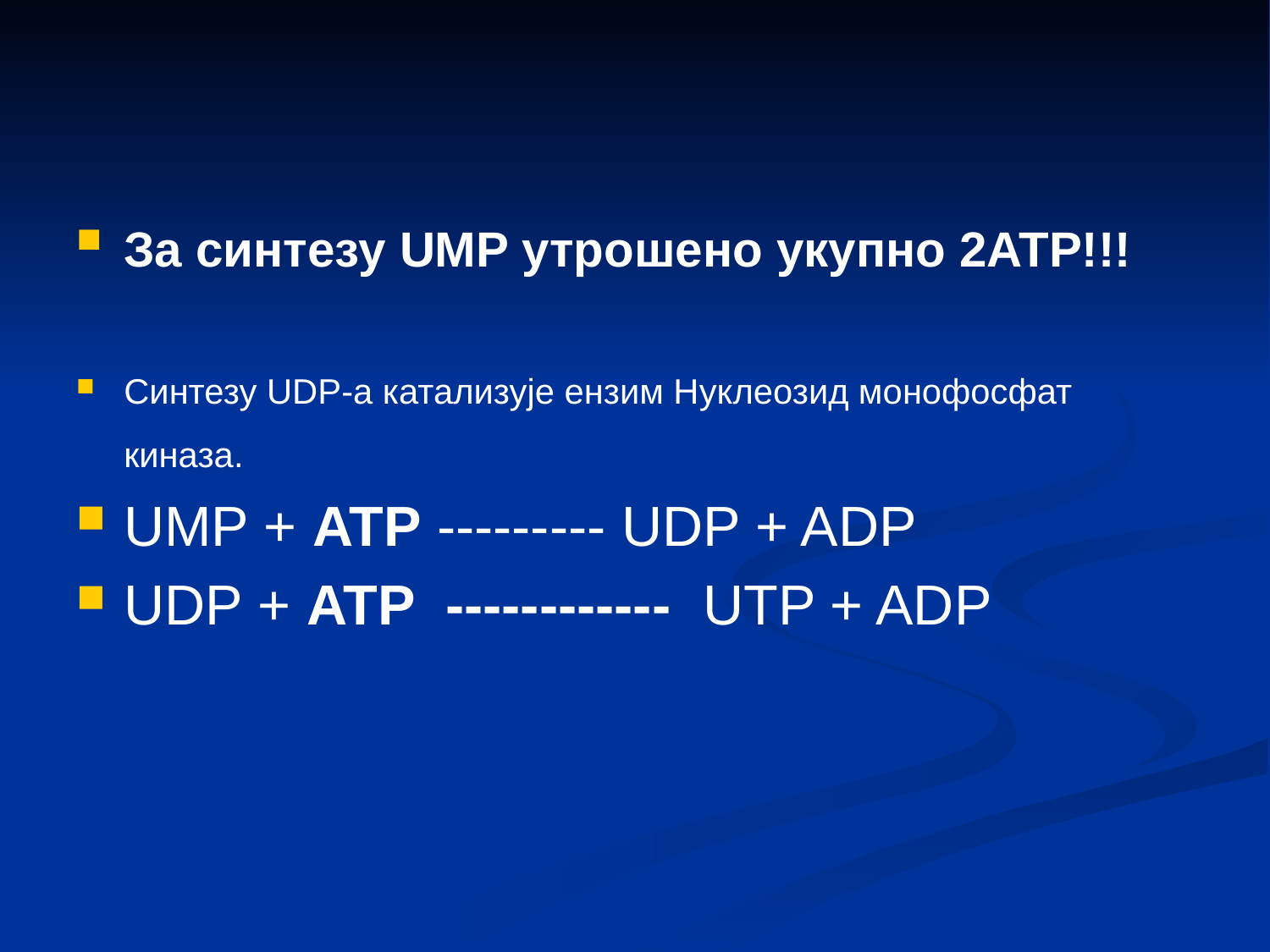

За синтезу UMP утрошено укупно 2ATP!!!

Синтезу UDP-а катализује ензим Нуклеозид монофосфат киназа.
UMP + ATP --------- UDP + ADP
UDP + ATP  ------------  UTP + ADP